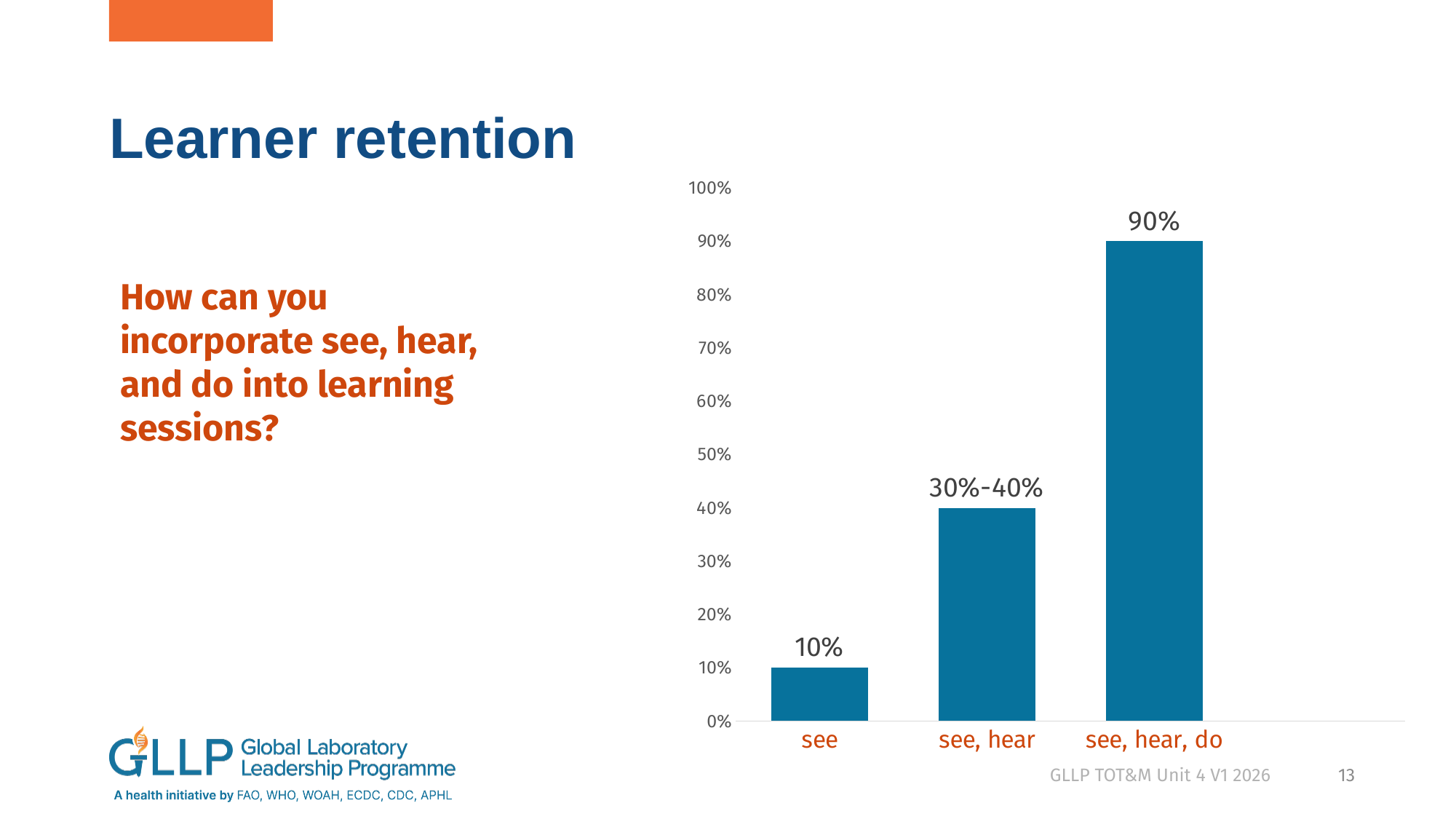

# Learner retention

### Chart

| Category | Series 1 |
|---|---|
| see | 0.1 |
| see, hear | 0.4 |
| see, hear, do | 0.9 |
How can you incorporate see, hear, and do into learning sessions?
GLLP TOT&M Unit 4 V1 2026
13